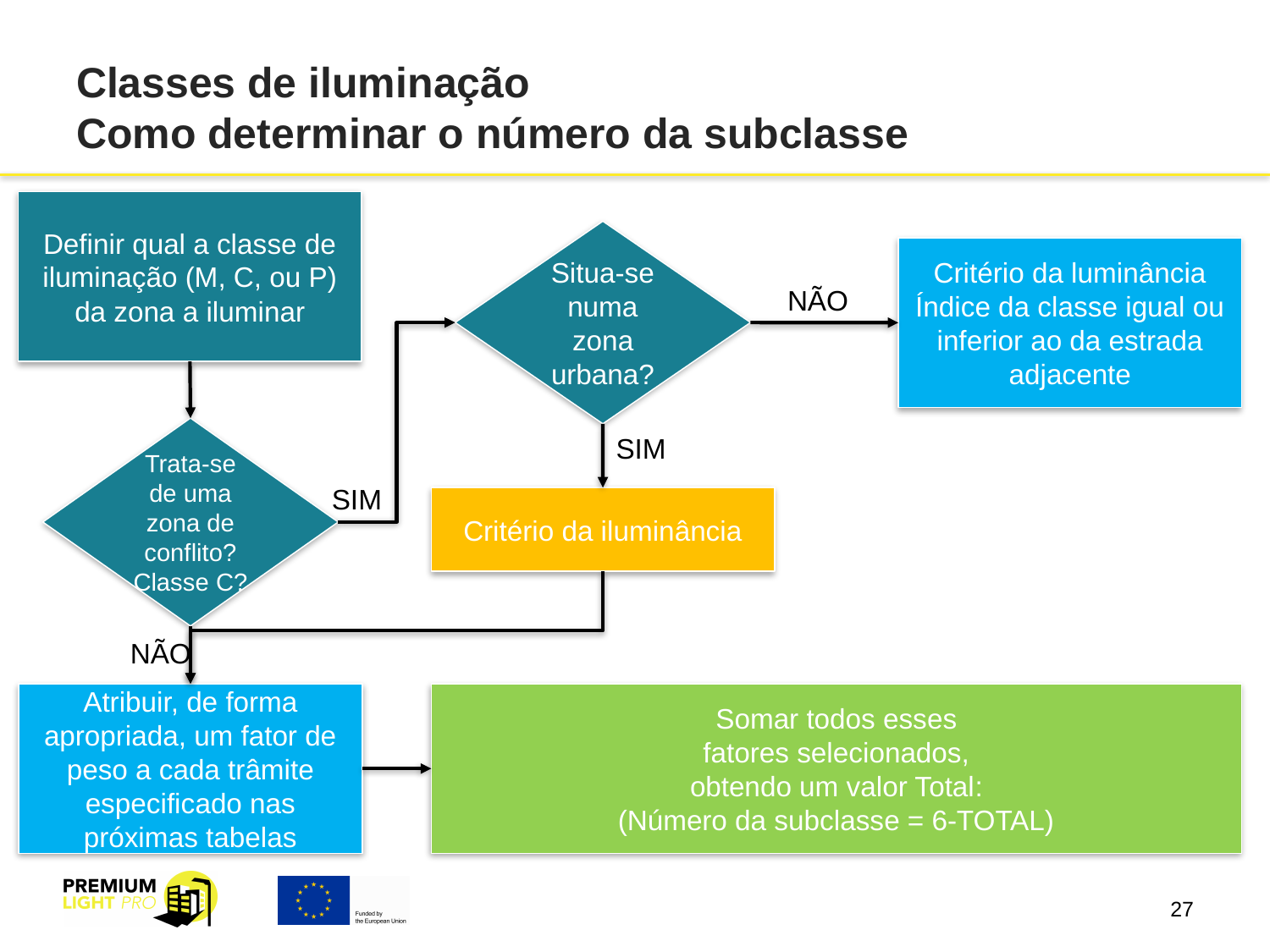

# Classes de iluminação Como determinar o número da subclasse
Definir qual a classe de iluminação (M, C, ou P) da zona a iluminar
Situa-se numa zona urbana?
Critério da luminância Índice da classe igual ou inferior ao da estrada adjacente
NÃO
Trata-se de uma zona de conflito? Classe C?
SIM
SIM
Critério da iluminância
NÃO
Atribuir, de forma apropriada, um fator de peso a cada trâmite especificado nas próximas tabelas
Somar todos esses
fatores selecionados,
obtendo um valor Total:
(Número da subclasse = 6-TOTAL)